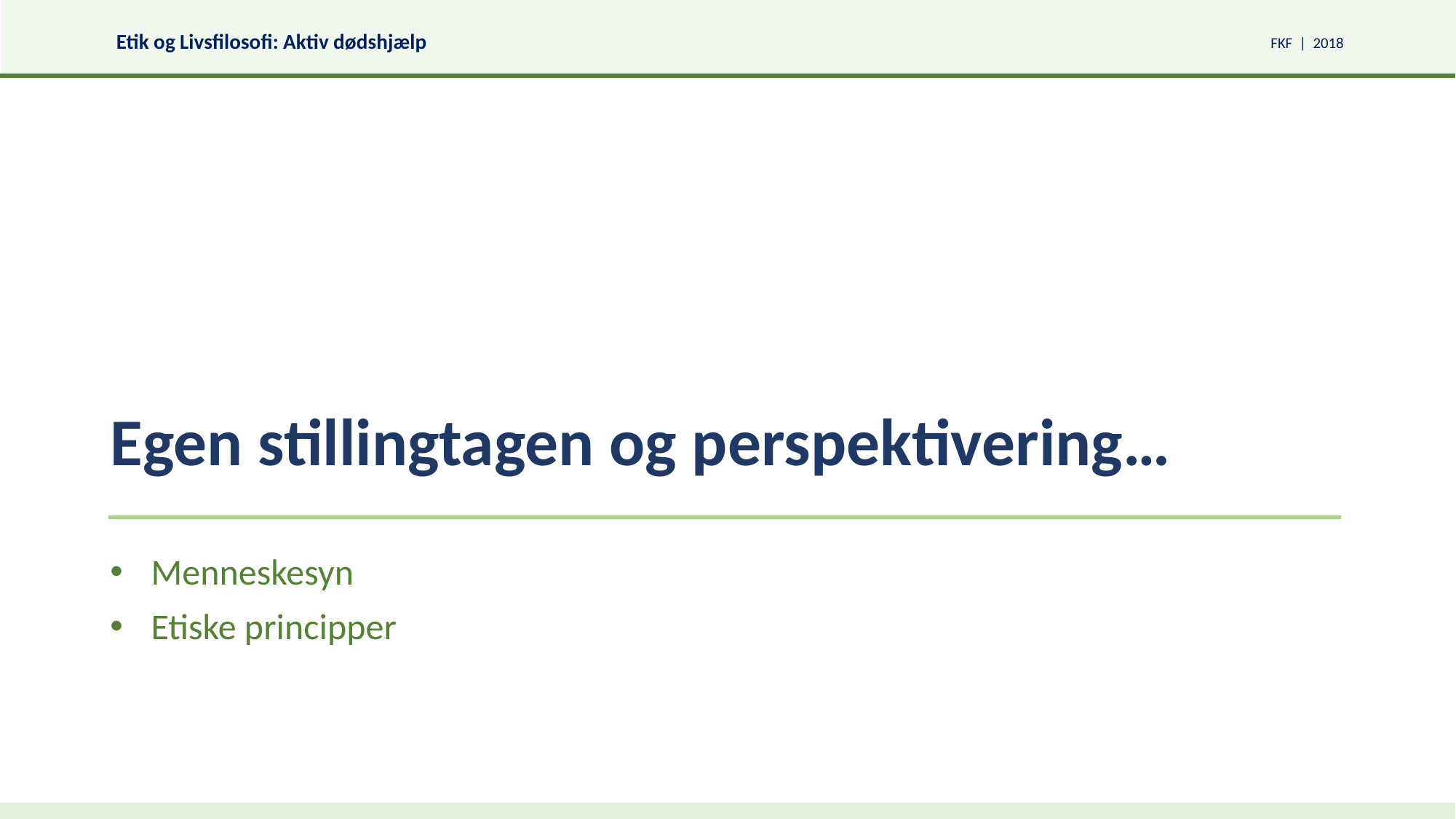

# Egen stillingtagen og perspektivering…
Menneskesyn
Etiske principper